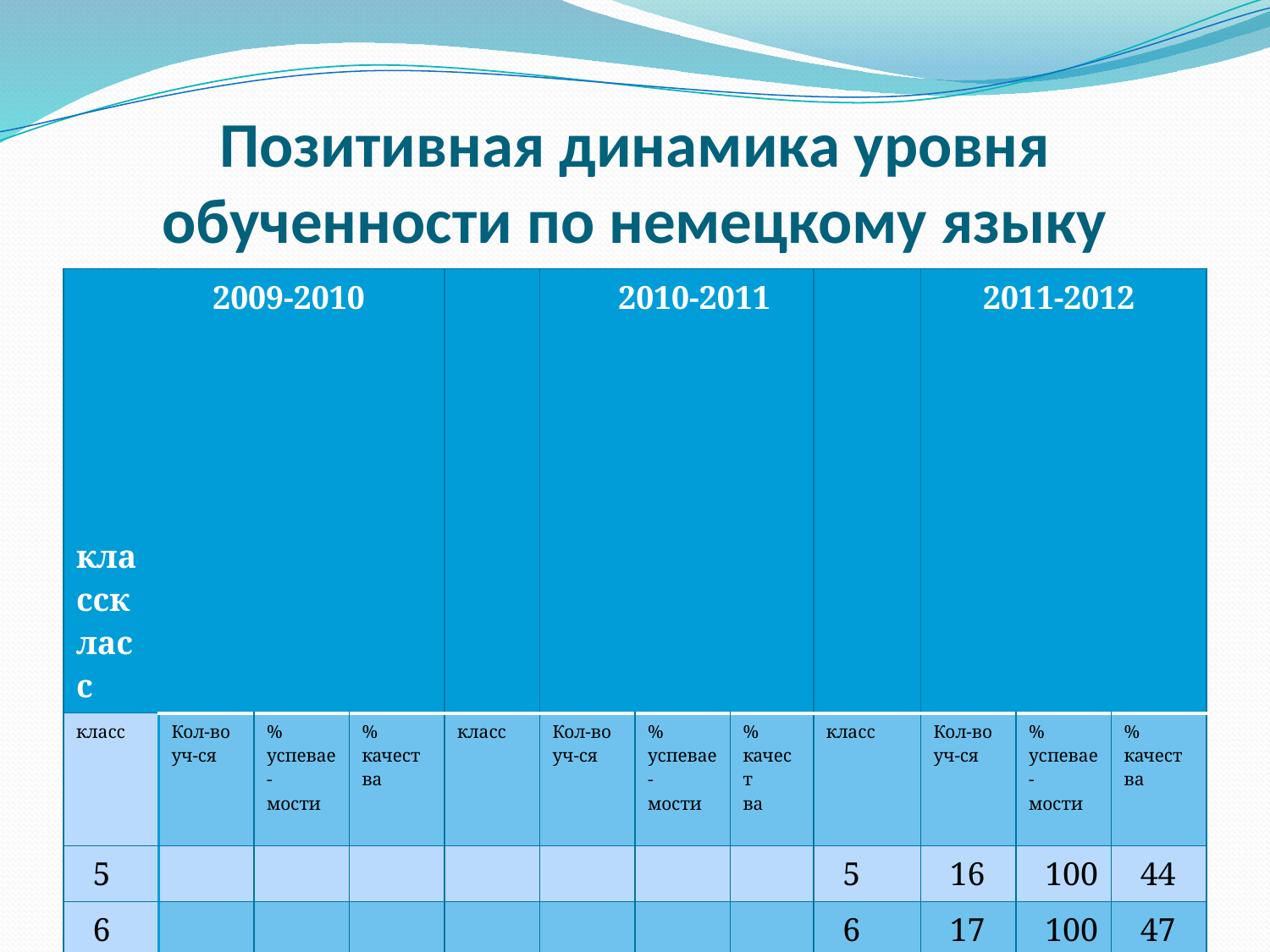

# Позитивная динамика уровня обученности по немецкому языку
| класскласс | 2009-2010 |  |  |  | 2010-2011 |  |  |  | 2011-2012 |  |  |
| --- | --- | --- | --- | --- | --- | --- | --- | --- | --- | --- | --- |
| класс | Кол-во уч-ся | % успевае- мости | % качест ва | класс | Кол-во уч-ся | % успевае- мости | % качест ва | класс | Кол-во уч-ся | % успевае- мости | % качест ва |
| 5 |  |  |  |  |  |  |  | 5 | 16 | 100 | 44 |
| 6 |  |  |  |  |  |  |  | 6 | 17 | 100 | 47 |
| 7 | 13 | 100 | 67 | 7 | 12 | 100 | 8,5 |  |  |  |  |
| 8 | 13 | 100 | 64 |  |  |  |  | 8 | 20 | 100 | 45 |
| 9 | 10 | 100 | 45 | 9 | 13 | 100 | 69 | 9 | 12 | 100 | 67 |
| 10 | 11 | 100 | 72 | 10 | 10 | 100 | 55 | 10 | 9 | 100 | 77 |
| 11 | 13 | 100 | 69 | 11 | 14 | 100 | 71 | 11 | 6 | 100 | 50 |